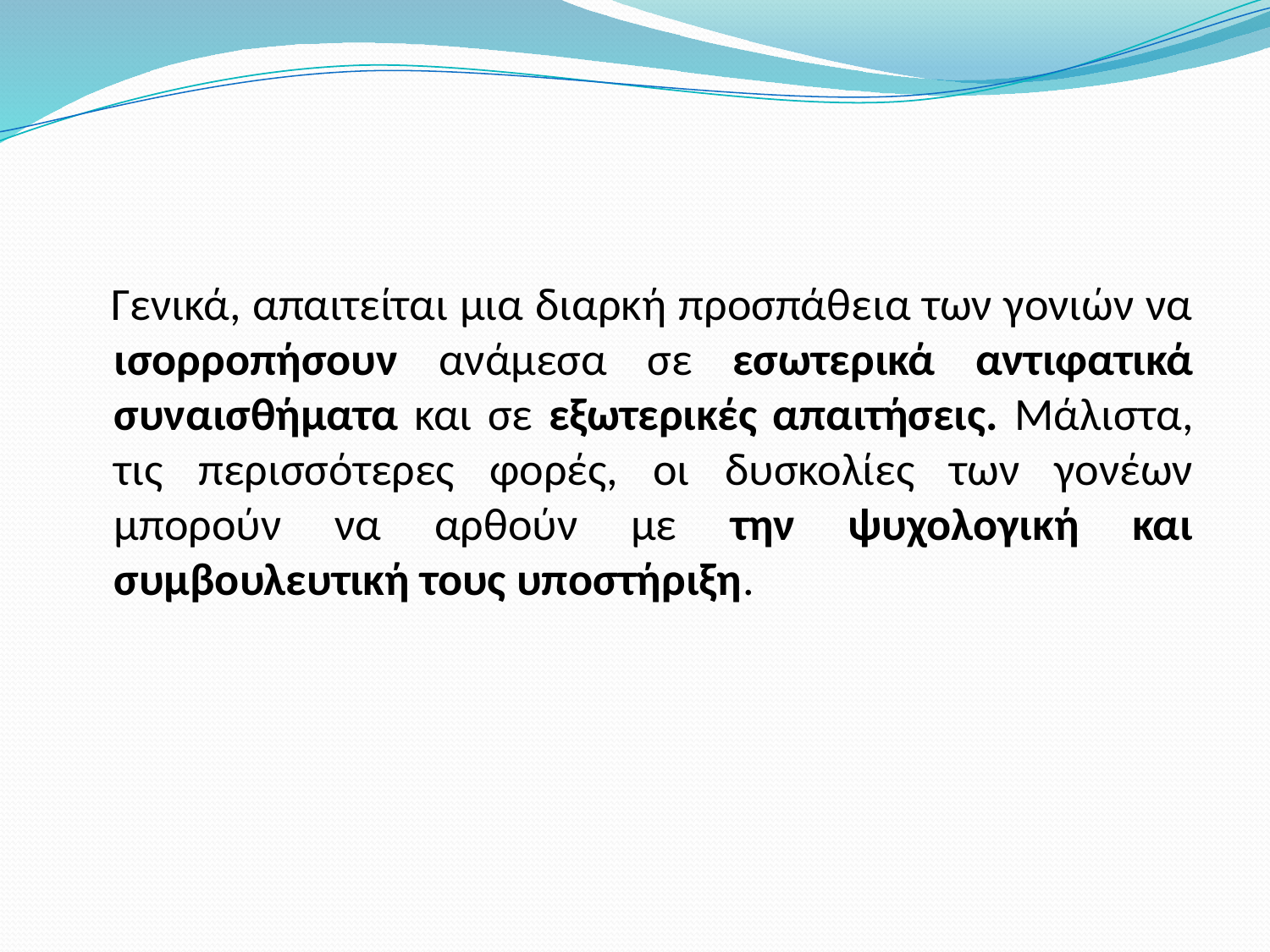

#
   Γενικά, απαιτείται μια διαρκή προσπάθεια των γονιών να ισορροπήσουν ανάμεσα σε εσωτερικά αντιφατικά συναισθήματα και σε εξωτερικές απαιτήσεις. Μάλιστα, τις περισσότερες φορές, οι δυσκολίες των γονέων μπορούν να αρθούν με την ψυχολογική και συμβουλευτική τους υποστήριξη.